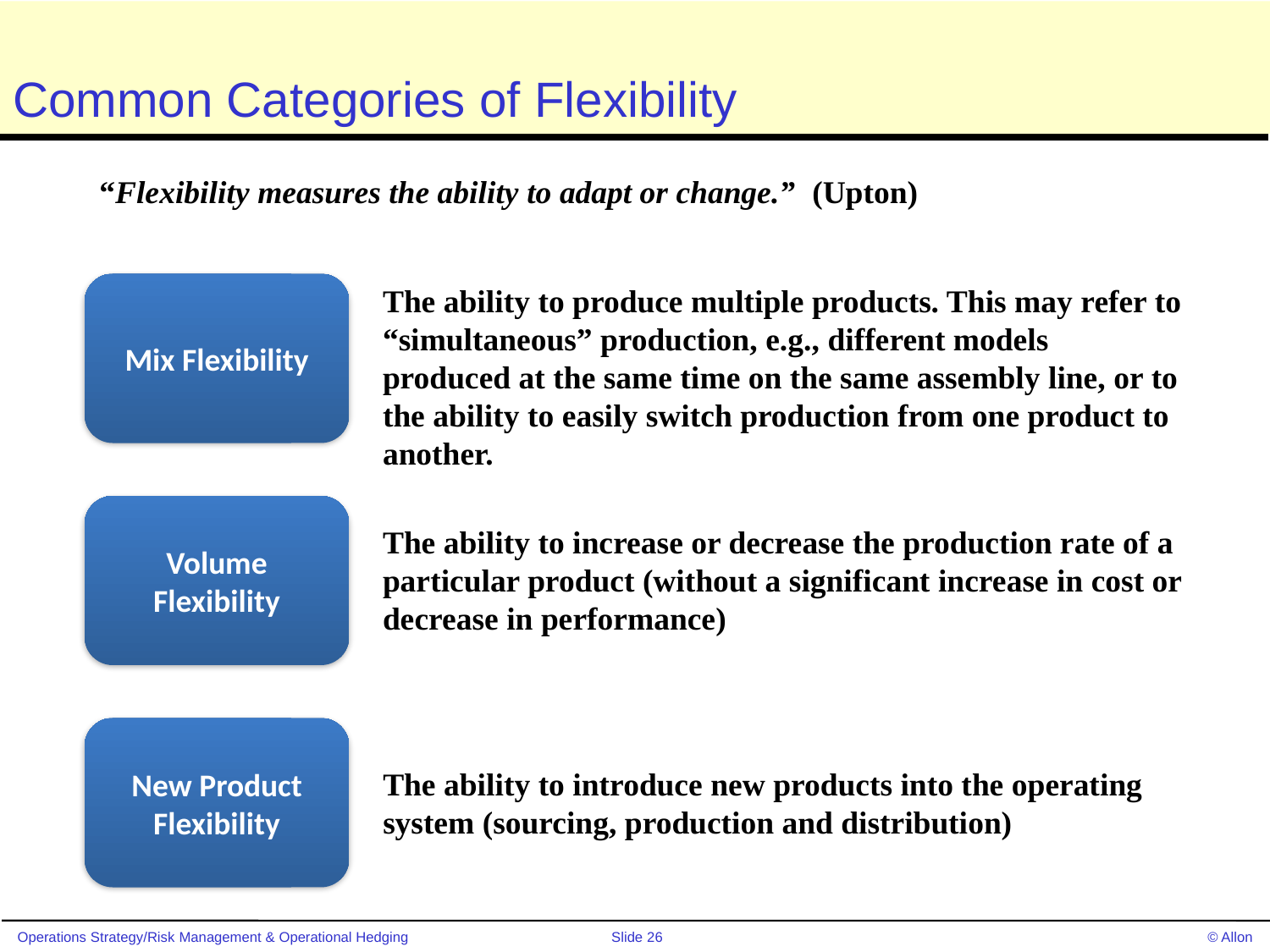

# Common Categories of Flexibility
“Flexibility measures the ability to adapt or change.”  (Upton)
Mix Flexibility
The ability to produce multiple products. This may refer to “simultaneous” production, e.g., different models produced at the same time on the same assembly line, or to the ability to easily switch production from one product to another.
Volume Flexibility
The ability to increase or decrease the production rate of a particular product (without a significant increase in cost or decrease in performance)
New Product Flexibility
The ability to introduce new products into the operating system (sourcing, production and distribution)